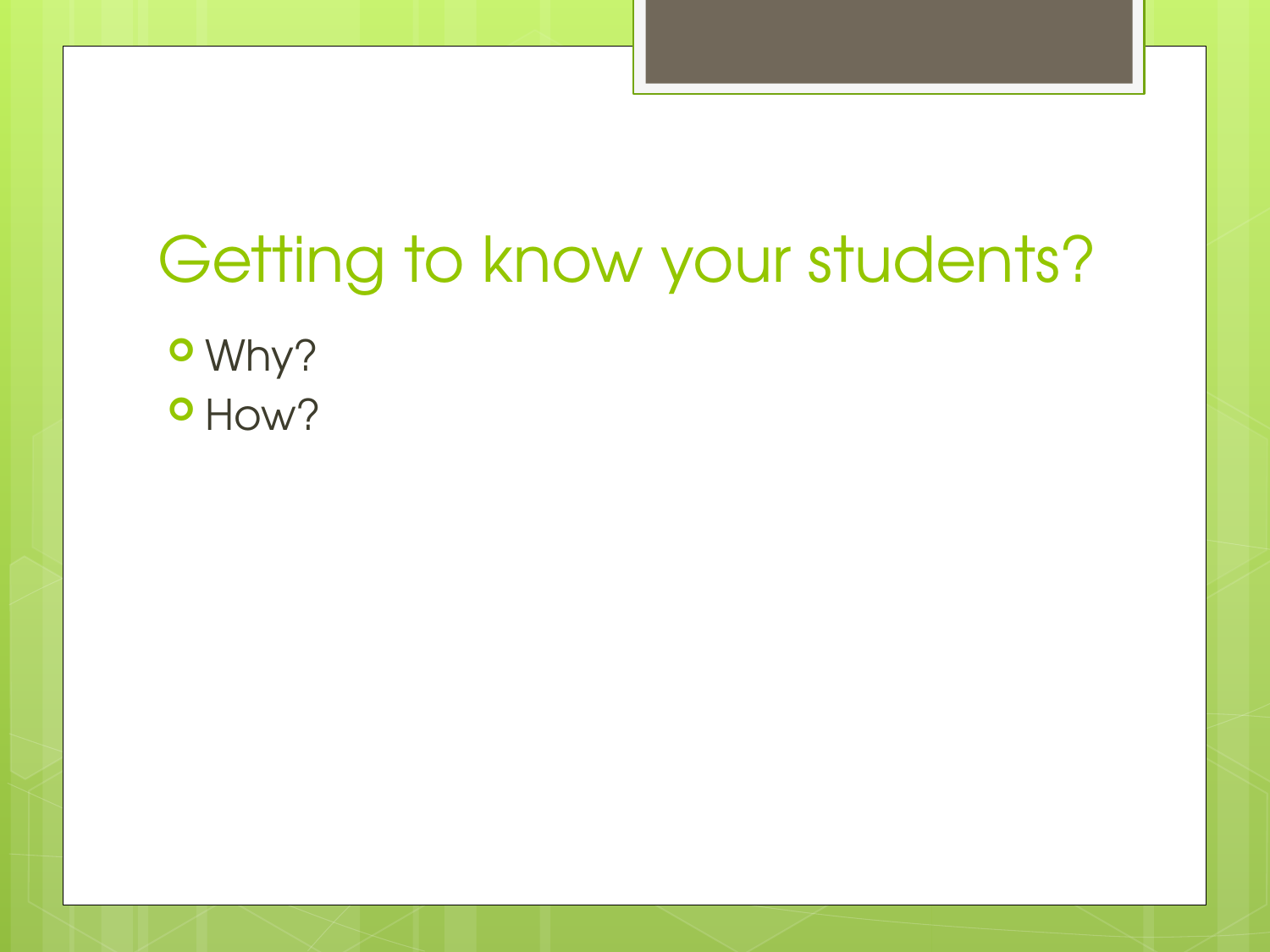

# Getting to know your students?
Why?
How?